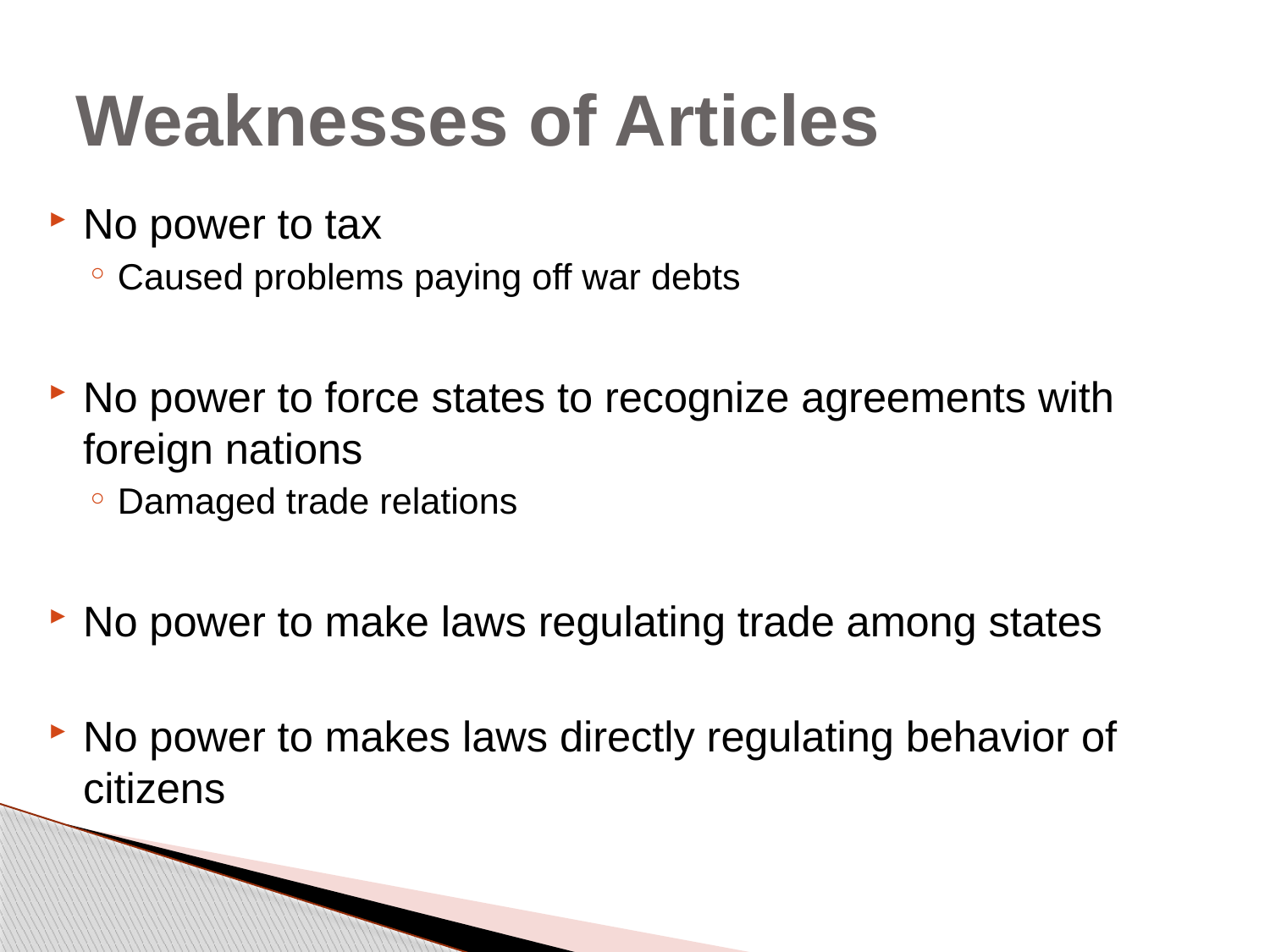

# Weaknesses of Articles
No power to tax
Caused problems paying off war debts

No power to force states to recognize agreements with foreign nations
Damaged trade relations

No power to make laws regulating trade among states

No power to makes laws directly regulating behavior of citizens